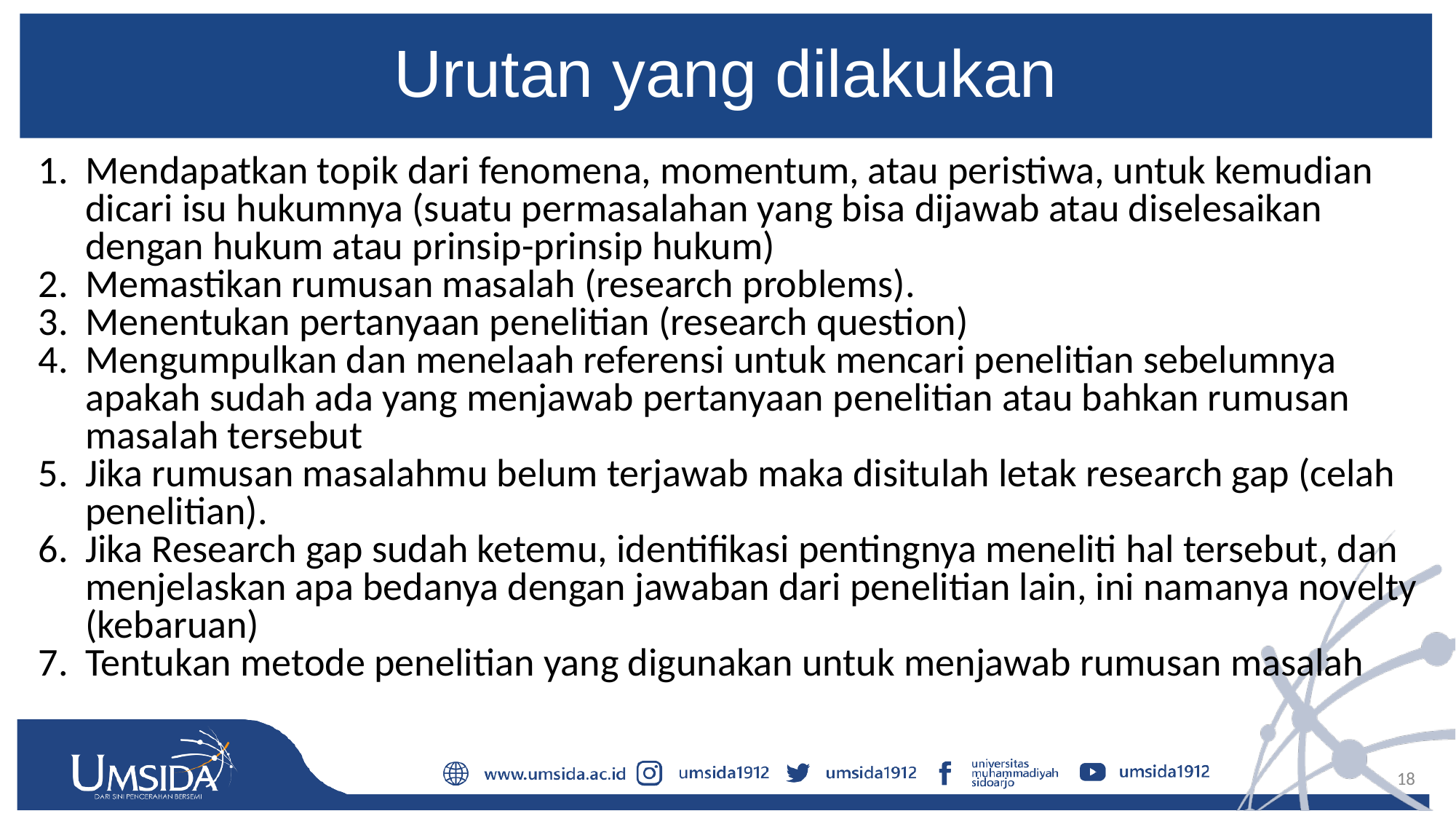

# Urutan yang dilakukan
Mendapatkan topik dari fenomena, momentum, atau peristiwa, untuk kemudian dicari isu hukumnya (suatu permasalahan yang bisa dijawab atau diselesaikan dengan hukum atau prinsip-prinsip hukum)
Memastikan rumusan masalah (research problems).
Menentukan pertanyaan penelitian (research question)
Mengumpulkan dan menelaah referensi untuk mencari penelitian sebelumnya apakah sudah ada yang menjawab pertanyaan penelitian atau bahkan rumusan masalah tersebut
Jika rumusan masalahmu belum terjawab maka disitulah letak research gap (celah penelitian).
Jika Research gap sudah ketemu, identifikasi pentingnya meneliti hal tersebut, dan menjelaskan apa bedanya dengan jawaban dari penelitian lain, ini namanya novelty (kebaruan)
Tentukan metode penelitian yang digunakan untuk menjawab rumusan masalah